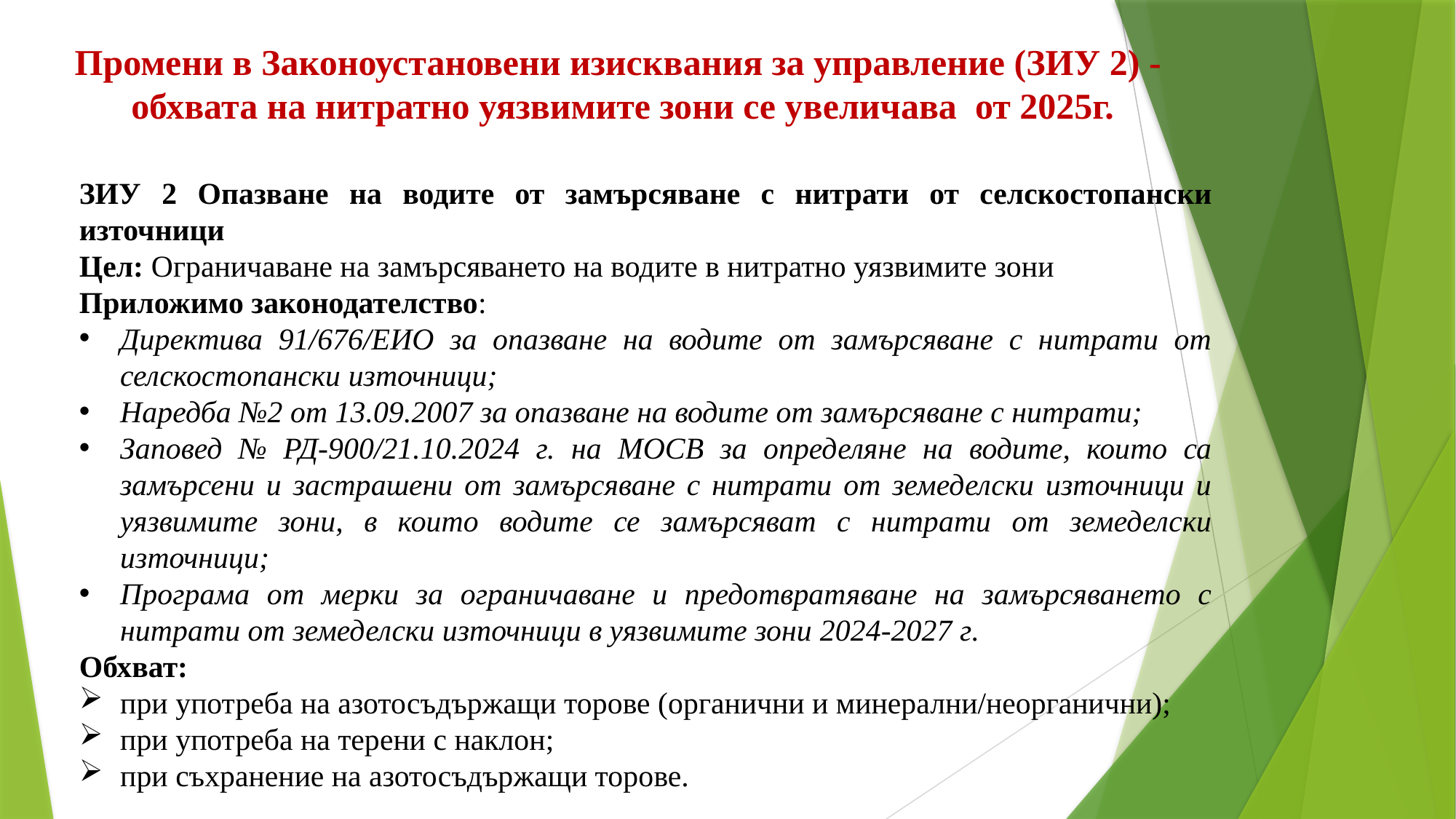

Промени в Законоустановени изисквания за управление (ЗИУ 2) -  обхвата на нитратно уязвимите зони се увеличава  от 2025г.
ЗИУ 2 Опазване на водите от замърсяване с нитрати от селскостопански източници
Цел: Ограничаване на замърсяването на водите в нитратно уязвимите зони
Приложимо законодателство:
Директива 91/676/ЕИО за опазване на водите от замърсяване с нитрати от селскостопански източници;
Наредба №2 от 13.09.2007 за опазване на водите от замърсяване с нитрати;
Заповед № РД-900/21.10.2024 г. на МОСВ за определяне на водите, които са замърсени и застрашени от замърсяване с нитрати от земеделски източници и уязвимите зони, в които водите се замърсяват с нитрати от земеделски източници;
Програма от мерки за ограничаване и предотвратяване на замърсяването с нитрати от земеделски източници в уязвимите зони 2024-2027 г.
Обхват:
при употреба на азотосъдържащи торове (органични и минерални/неорганични);
при употреба на терени с наклон;
при съхранение на азотосъдържащи торове.